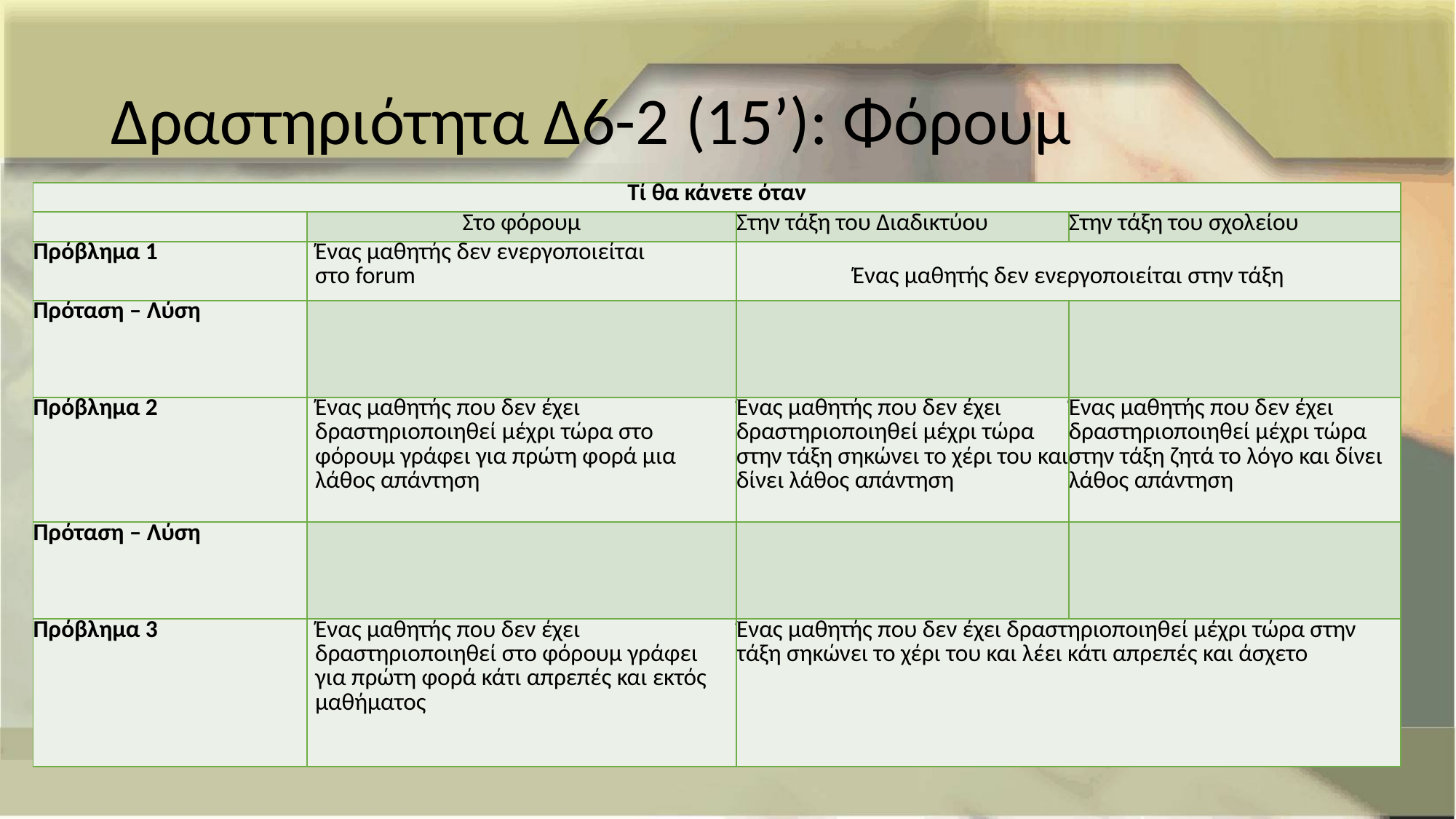

# Δραστηριότητα Δ6-2 (15’): Φόρουμ
| Τί θα κάνετε όταν |  |  |  |
| --- | --- | --- | --- |
|  | Στο φόρουμ | Στην τάξη του Διαδικτύου | Στην τάξη του σχολείου |
| Πρόβλημα 1 | Ένας μαθητής δεν ενεργοποιείται στο forum | Ένας μαθητής δεν ενεργοποιείται στην τάξη |  |
| Πρόταση – Λύση |  |  |  |
| Πρόβλημα 2 | Ένας μαθητής που δεν έχει δραστηριοποιηθεί μέχρι τώρα στο φόρουμ γράφει για πρώτη φορά μια λάθος απάντηση | Ένας μαθητής που δεν έχει δραστηριοποιηθεί μέχρι τώρα στην τάξη σηκώνει το χέρι του και δίνει λάθος απάντηση | Ένας μαθητής που δεν έχει δραστηριοποιηθεί μέχρι τώρα στην τάξη ζητά το λόγο και δίνει λάθος απάντηση |
| Πρόταση – Λύση |  |  |  |
| Πρόβλημα 3 | Ένας μαθητής που δεν έχει δραστηριοποιηθεί στο φόρουμ γράφει για πρώτη φορά κάτι απρεπές και εκτός μαθήματος | Ένας μαθητής που δεν έχει δραστηριοποιηθεί μέχρι τώρα στην τάξη σηκώνει το χέρι του και λέει κάτι απρεπές και άσχετο |  |